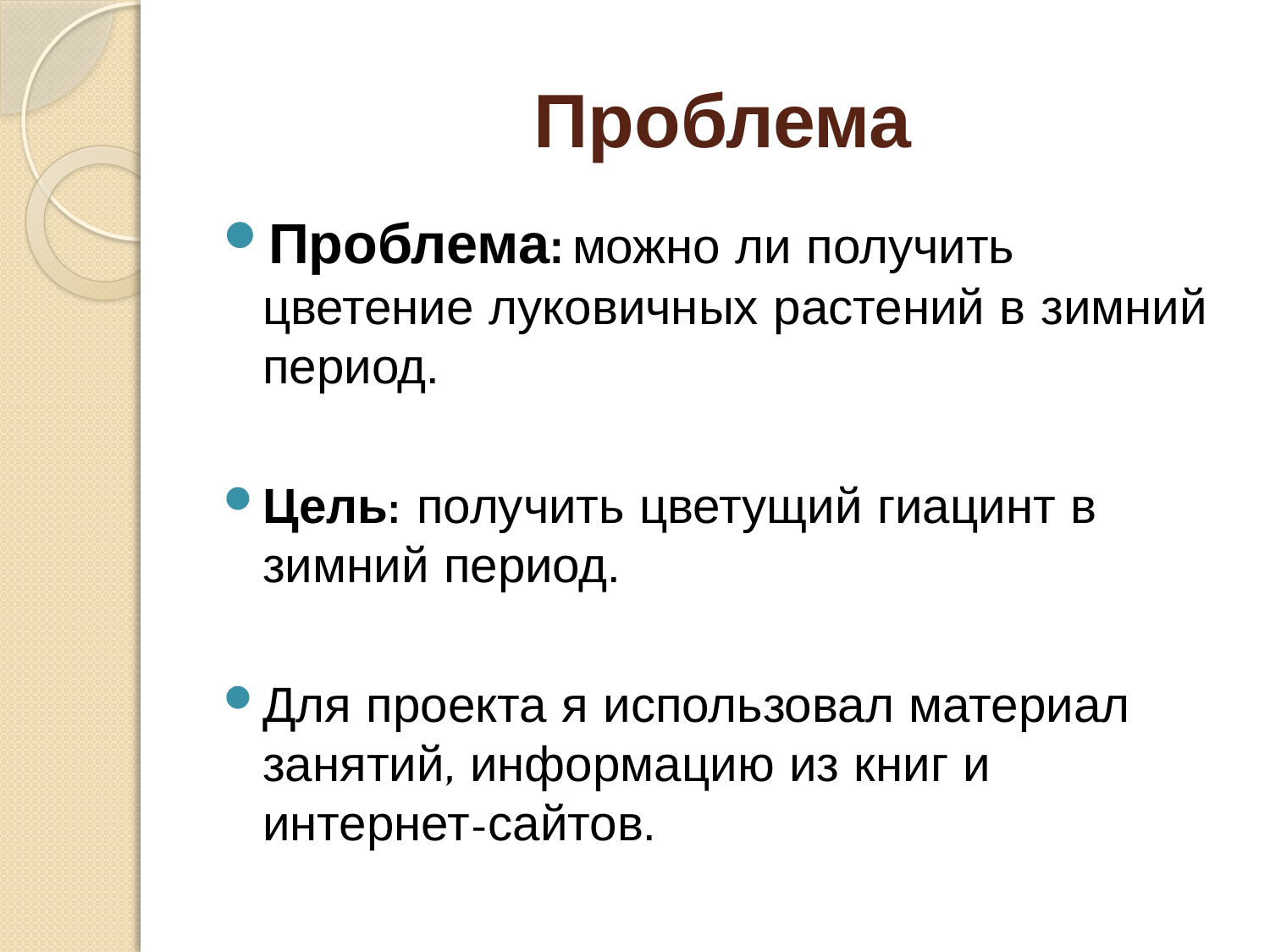

# Проблема
Проблема: можно ли получить цветение луковичных растений в зимний период.

Цель: получить цветущий гиацинт в зимний период.

Для проекта я использовал материал занятий, информацию из книг и интернет-сайтов.